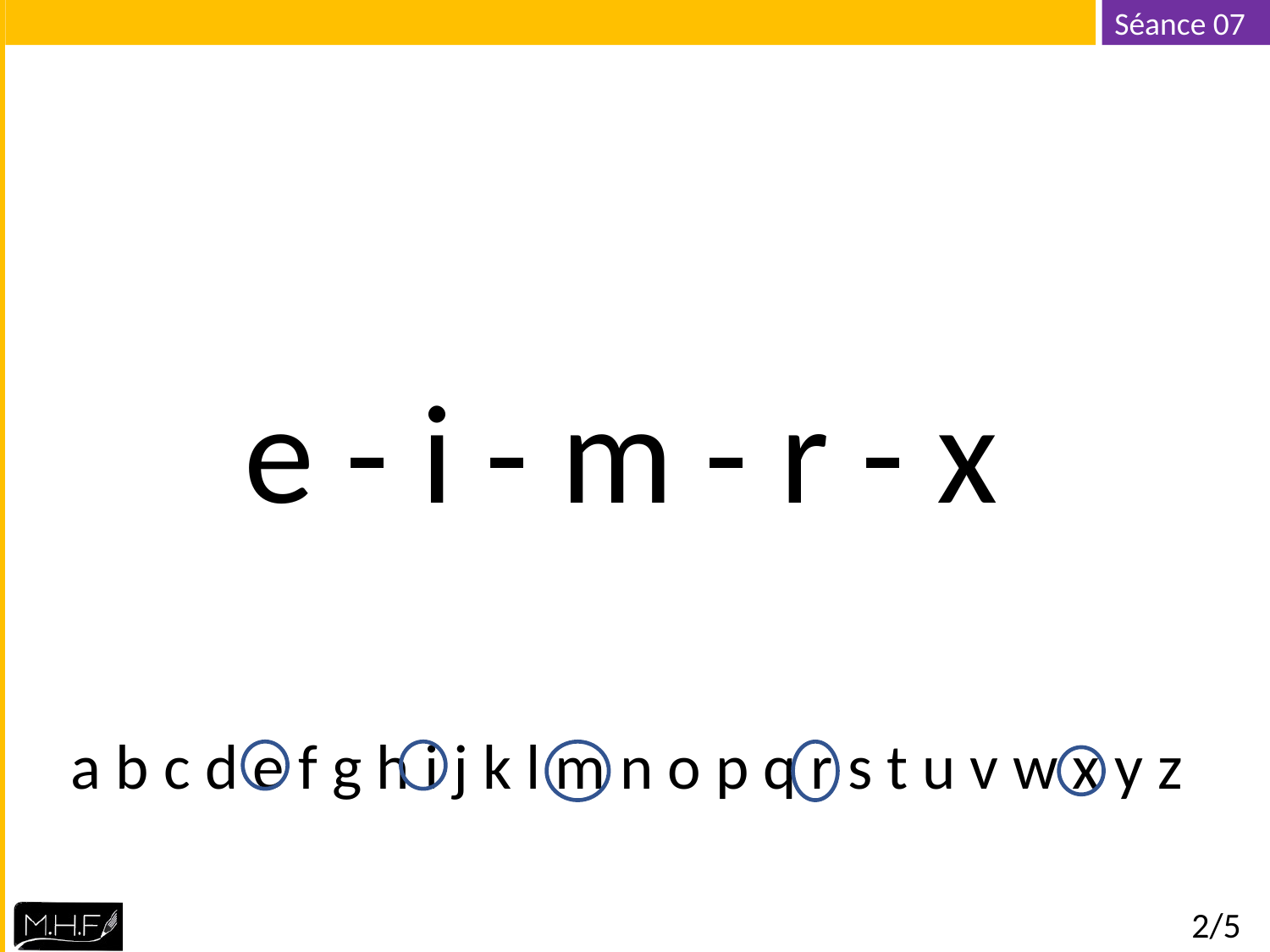

e - i - m - r - x
a b c d e f g h i j k l m n o p q r s t u v w x y z

2/5